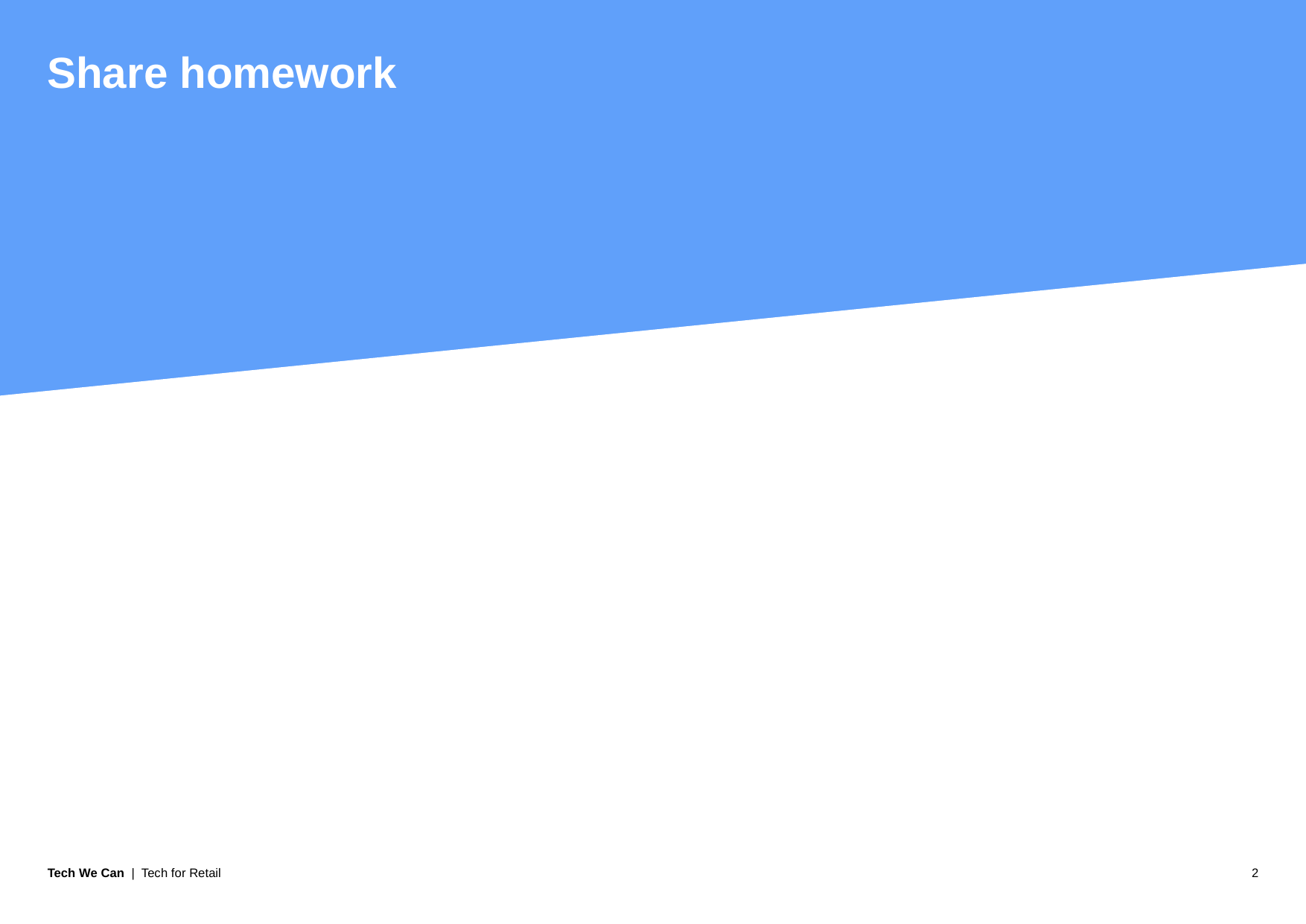

# Share homework

Tech We Can  |  Tech for Retail
2